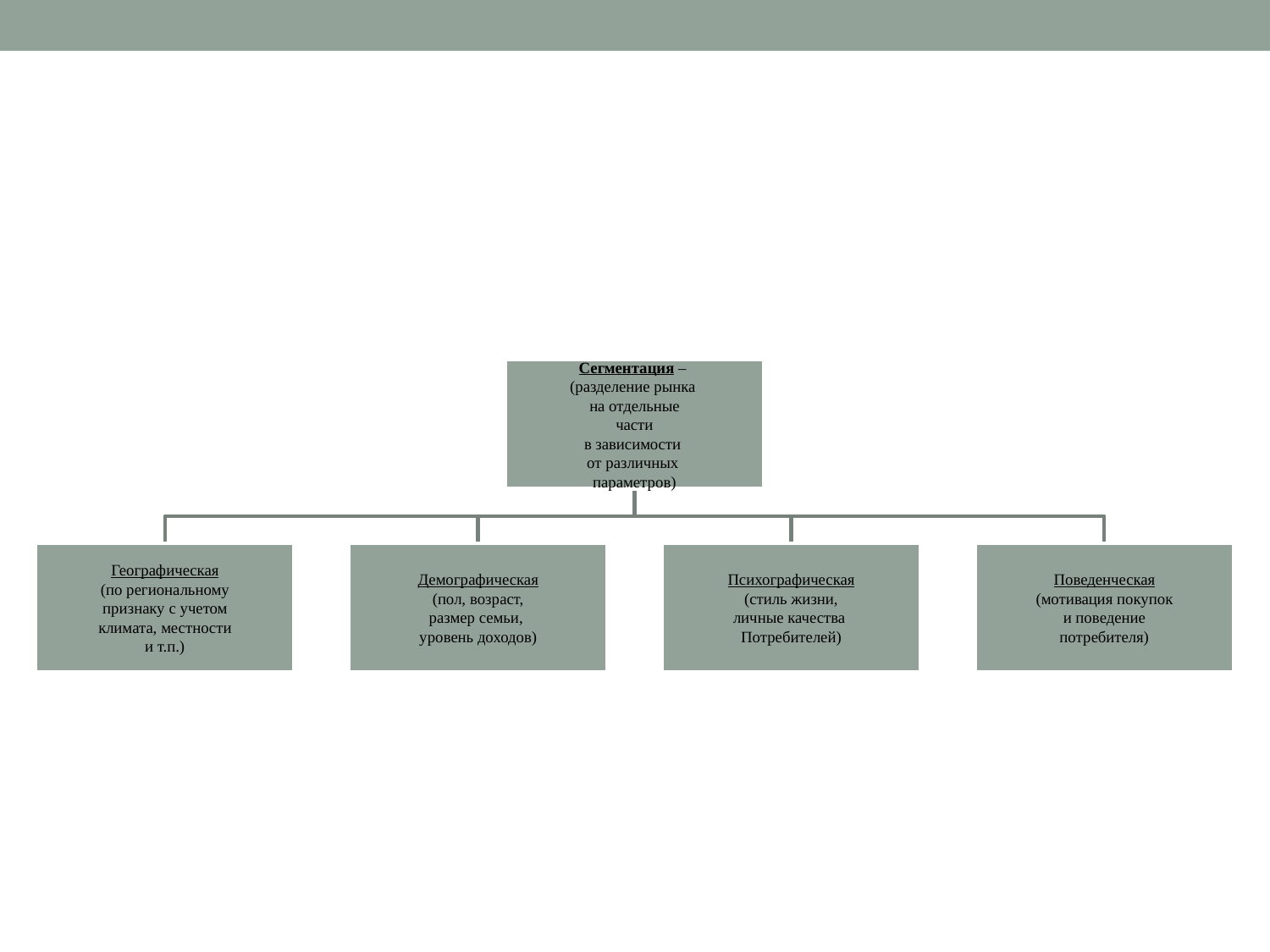

Сегментация –
(разделение рынка
на отдельные
 части
в зависимости
от различных
параметров)
Географическая
(по региональному
признаку с учетом
климата, местности
и т.п.)
Демографическая
(пол, возраст,
размер семьи,
уровень доходов)
Психографическая
(стиль жизни,
личные качества
Потребителей)
Поведенческая
(мотивация покупок
 и поведение
потребителя)